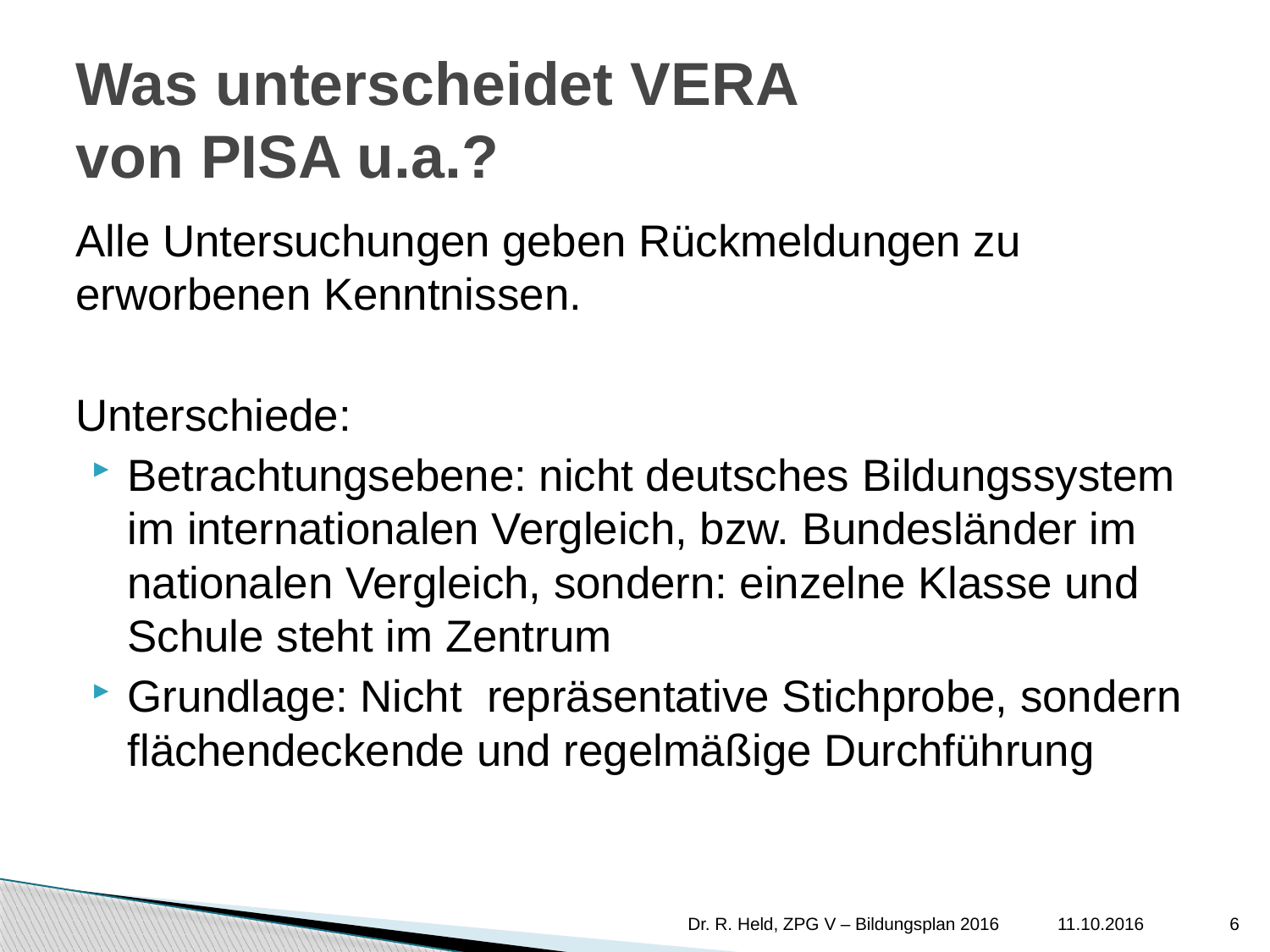

# Was unterscheidet VERA von PISA u.a.?
Alle Untersuchungen geben Rückmeldungen zu erworbenen Kenntnissen.

Unterschiede:
Betrachtungsebene: nicht deutsches Bildungssystem im internationalen Vergleich, bzw. Bundesländer im nationalen Vergleich, sondern: einzelne Klasse und Schule steht im Zentrum
Grundlage: Nicht  repräsentative Stichprobe, sondern flächendeckende und regelmäßige Durchführung

11.10.2016
6
Dr. R. Held, ZPG V – Bildungsplan 2016